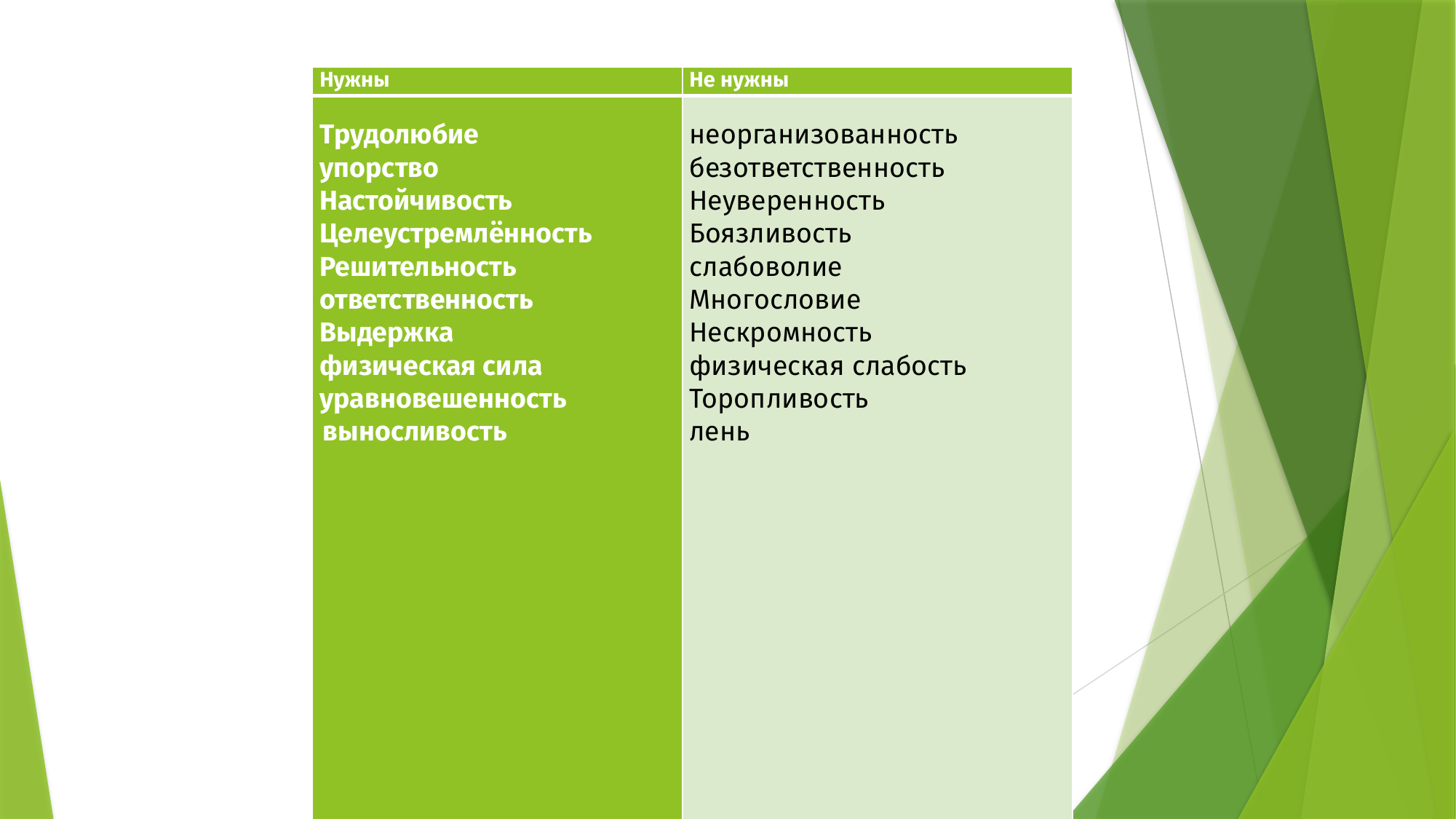

| Нужны | Не нужны |
| --- | --- |
| Трудолюбие упорство  Настойчивость Целеустремлённость Решительность ответственность Выдержка физическая сила уравновешенность  выносливость | неорганизованность безответственность Неуверенность Боязливость слабоволие Многословие Нескромность физическая слабость Торопливость лень |